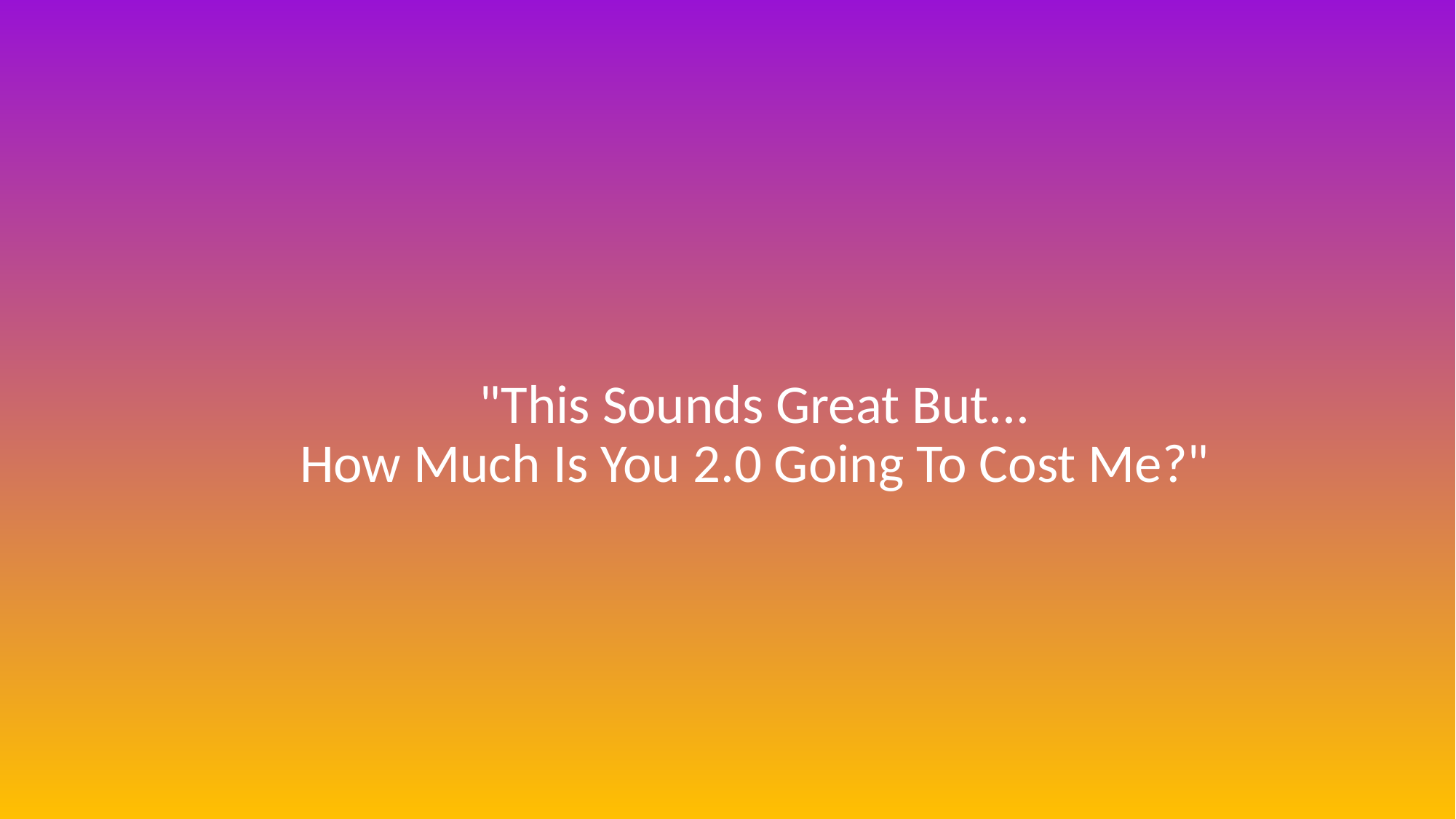

# "This Sounds Great But... How Much Is You 2.0 Going To Cost Me?"